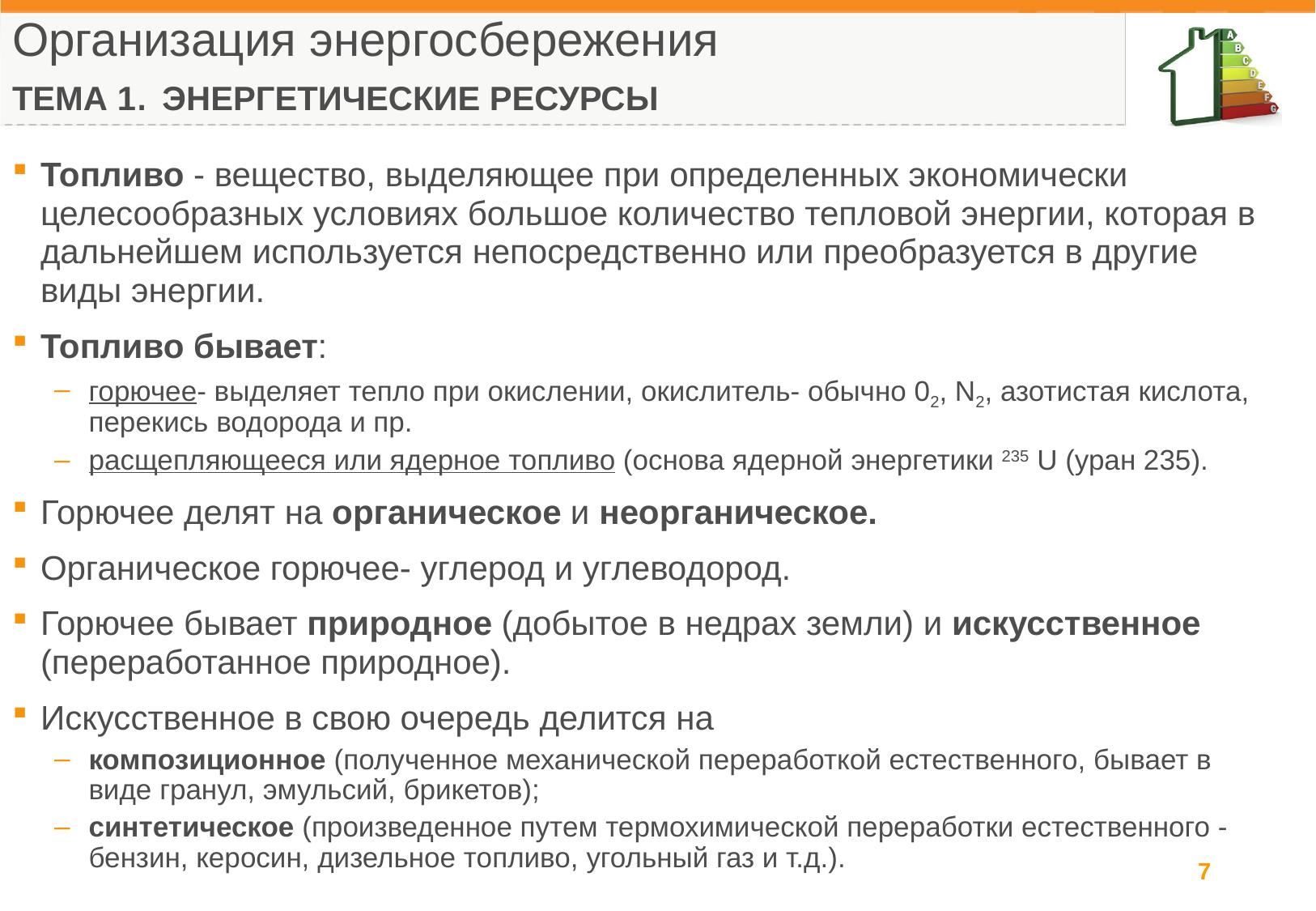

Организация энергосбережения
ТЕМА 1. ЭНЕРГЕТИЧЕСКИЕ РЕСУРСЫ
Топливо - вещество, выделяющее при определенных экономически целесообразных условиях большое количество тепловой энергии, которая в дальнейшем используется непосредственно или преобразуется в другие виды энергии.
Топливо бывает:
горючее- выделяет тепло при окислении, окислитель- обычно 02, N2, азотистая кислота, перекись водорода и пр.
расщепляющееся или ядерное топливо (основа ядерной энергетики 235 U (уран 235).
Горючее делят на органическое и неорганическое.
Органическое горючее- углерод и углеводород.
Горючее бывает природное (добытое в недрах земли) и искусственное (переработанное природное).
Искусственное в свою очередь делится на
композиционное (полученное механической переработкой естественного, бывает в виде гранул, эмульсий, брикетов);
синтетическое (произведенное путем термохимической переработки естественного - бензин, керосин, дизельное топливо, угольный газ и т.д.).